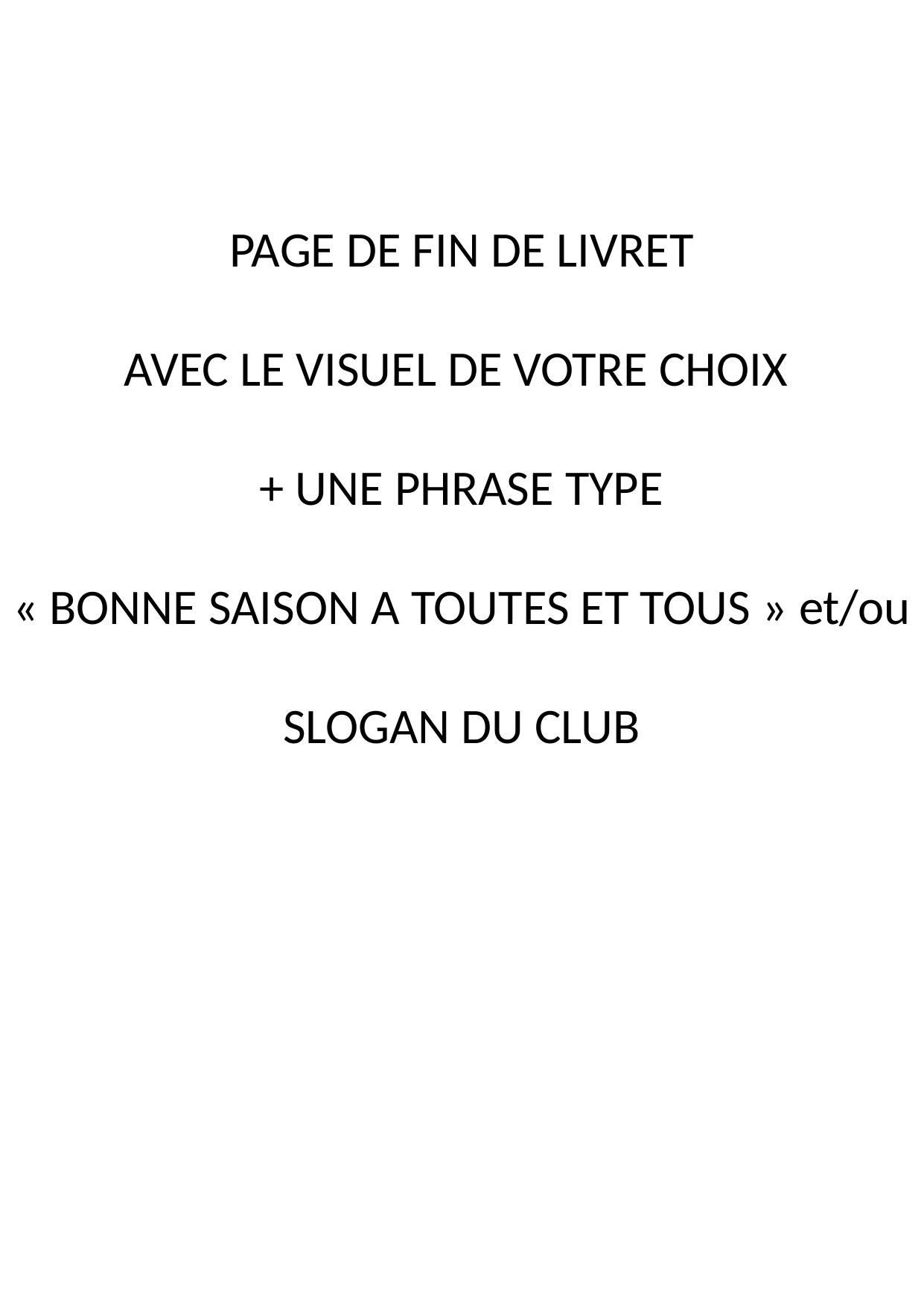

PAGE DE FIN DE LIVRET

AVEC LE VISUEL DE VOTRE CHOIX

+ UNE PHRASE TYPE

« BONNE SAISON A TOUTES ET TOUS » et/ou

SLOGAN DU CLUB